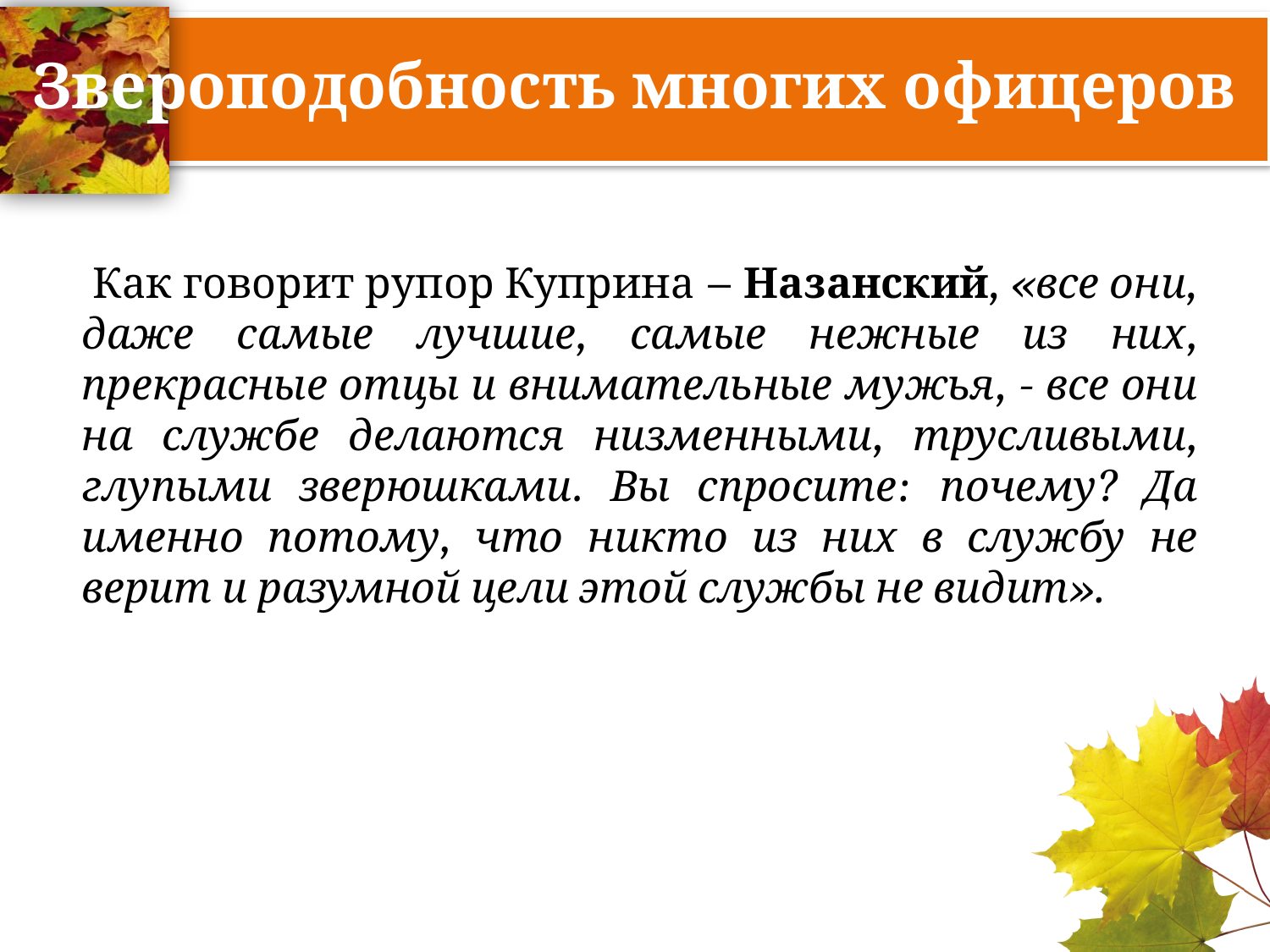

# Звероподобность многих офицеров
 Как говорит рупор Куприна – Назанский, «все они, даже самые лучшие, самые нежные из них, прекрасные отцы и внимательные мужья, - все они на службе делаются низменными, трусливыми, глупыми зверюшками. Вы спросите: почему? Да именно потому, что никто из них в службу не верит и разумной цели этой службы не видит».